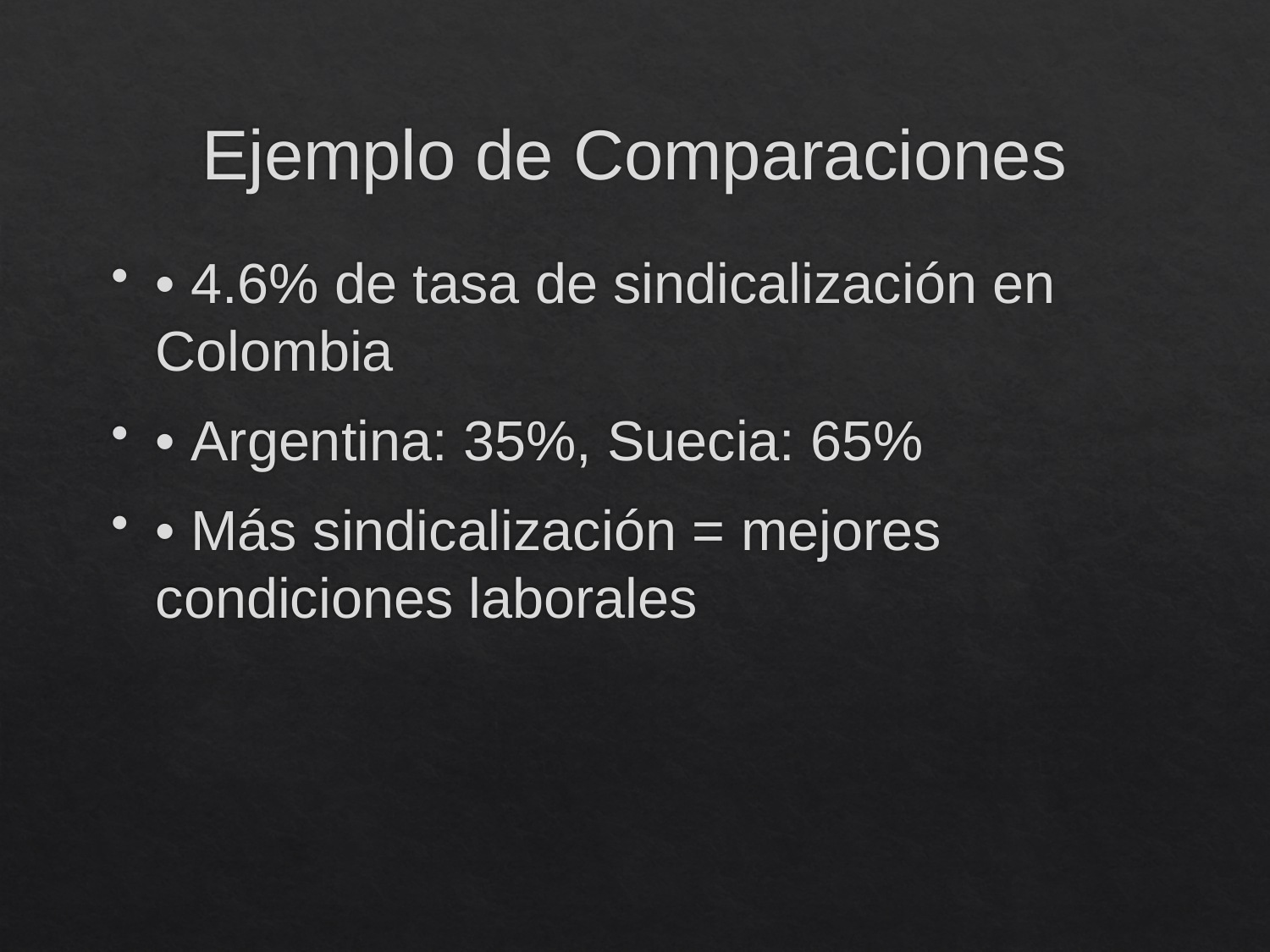

# Ejemplo de Comparaciones
• 4.6% de tasa de sindicalización en Colombia
• Argentina: 35%, Suecia: 65%
• Más sindicalización = mejores condiciones laborales